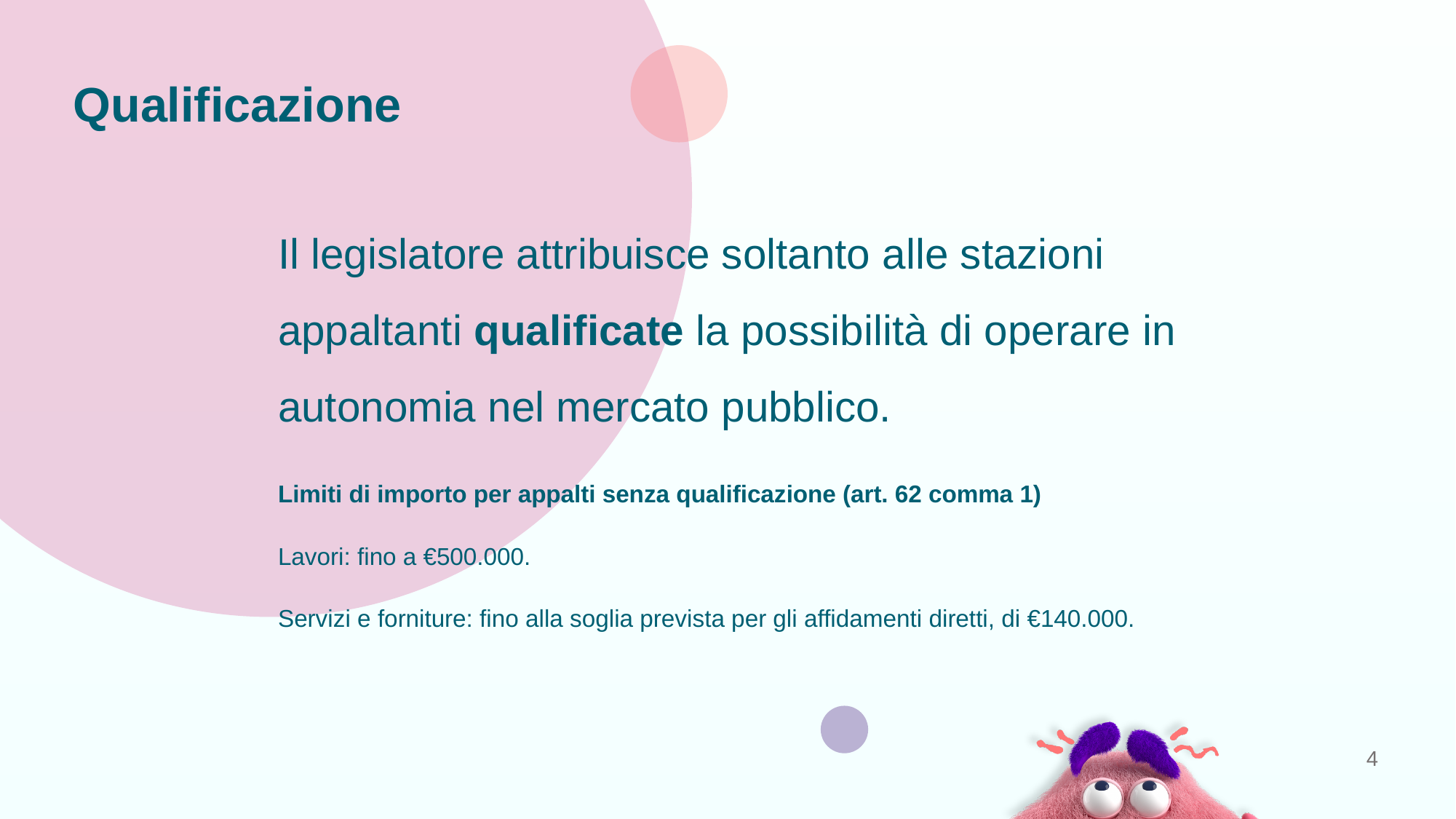

# Qualificazione
Il legislatore attribuisce soltanto alle stazioni appaltanti qualificate la possibilità di operare in autonomia nel mercato pubblico.
Limiti di importo per appalti senza qualificazione (art. 62 comma 1)
Lavori: fino a €500.000.
Servizi e forniture: fino alla soglia prevista per gli affidamenti diretti, di €140.000.

4